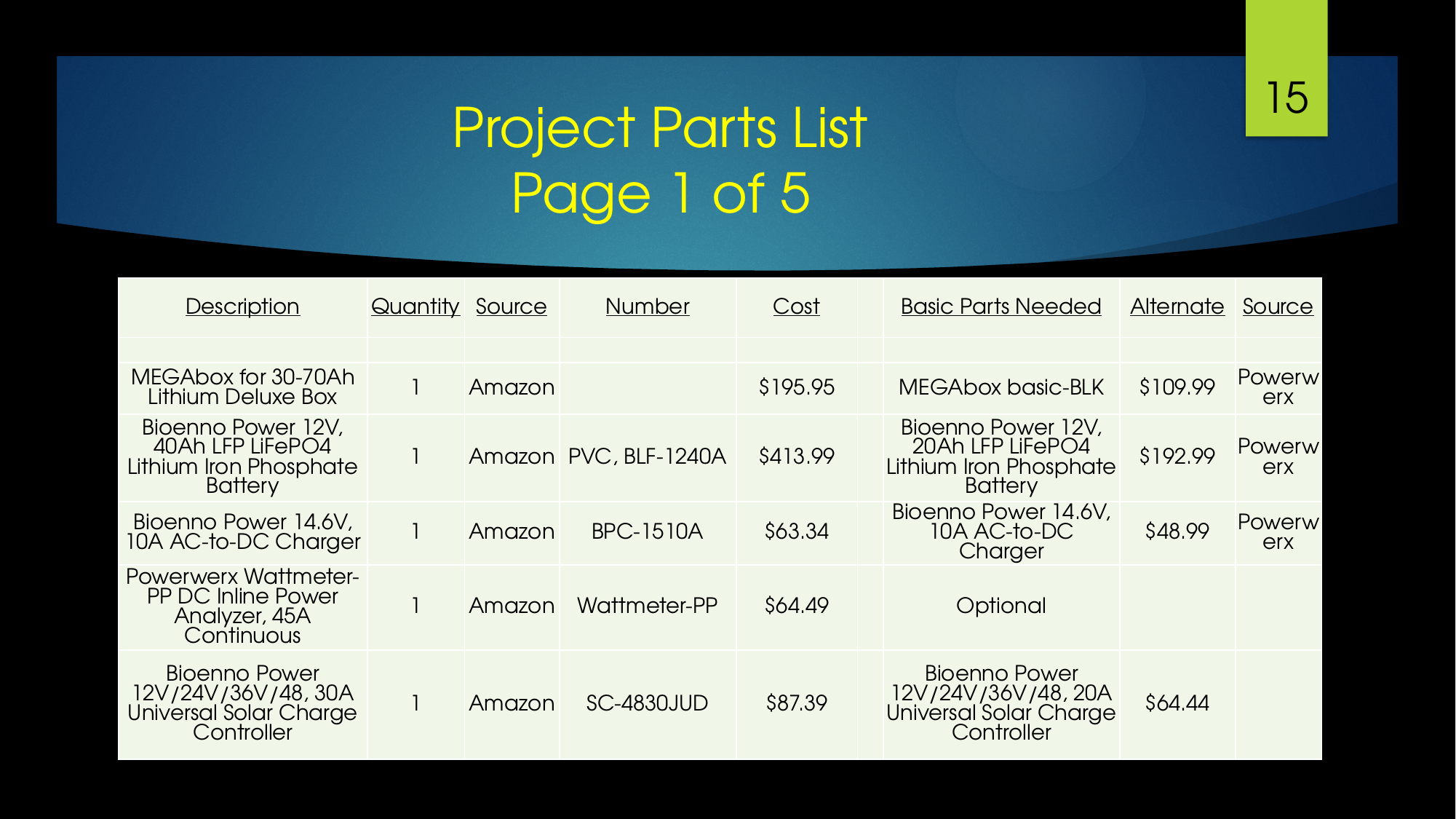

15
# Project Parts List Page 1 of 5
| Description | Quantity | Source | Number | Cost |  | Basic Parts Needed | Alternate | Source |
| --- | --- | --- | --- | --- | --- | --- | --- | --- |
|  |  |  |  |  |  |  |  |  |
| MEGAbox for 30-70Ah Lithium Deluxe Box | 1 | Amazon |  | $195.95 |  | MEGAbox basic-BLK | $109.99 | Powerwerx |
| Bioenno Power 12V, 40Ah LFP LiFePO4 Lithium Iron Phosphate Battery | 1 | Amazon | PVC, BLF-1240A | $413.99 |  | Bioenno Power 12V, 20Ah LFP LiFePO4 Lithium Iron Phosphate Battery | $192.99 | Powerwerx |
| Bioenno Power 14.6V, 10A AC-to-DC Charger | 1 | Amazon | BPC-1510A | $63.34 |  | Bioenno Power 14.6V, 10A AC-to-DC Charger | $48.99 | Powerwerx |
| Powerwerx Wattmeter-PP DC Inline Power Analyzer, 45A Continuous | 1 | Amazon | Wattmeter-PP | $64.49 |  | Optional |  |  |
| Bioenno Power 12V/24V/36V/48, 30A Universal Solar Charge Controller | 1 | Amazon | SC-4830JUD | $87.39 |  | Bioenno Power 12V/24V/36V/48, 20A Universal Solar Charge Controller | $64.44 |  |